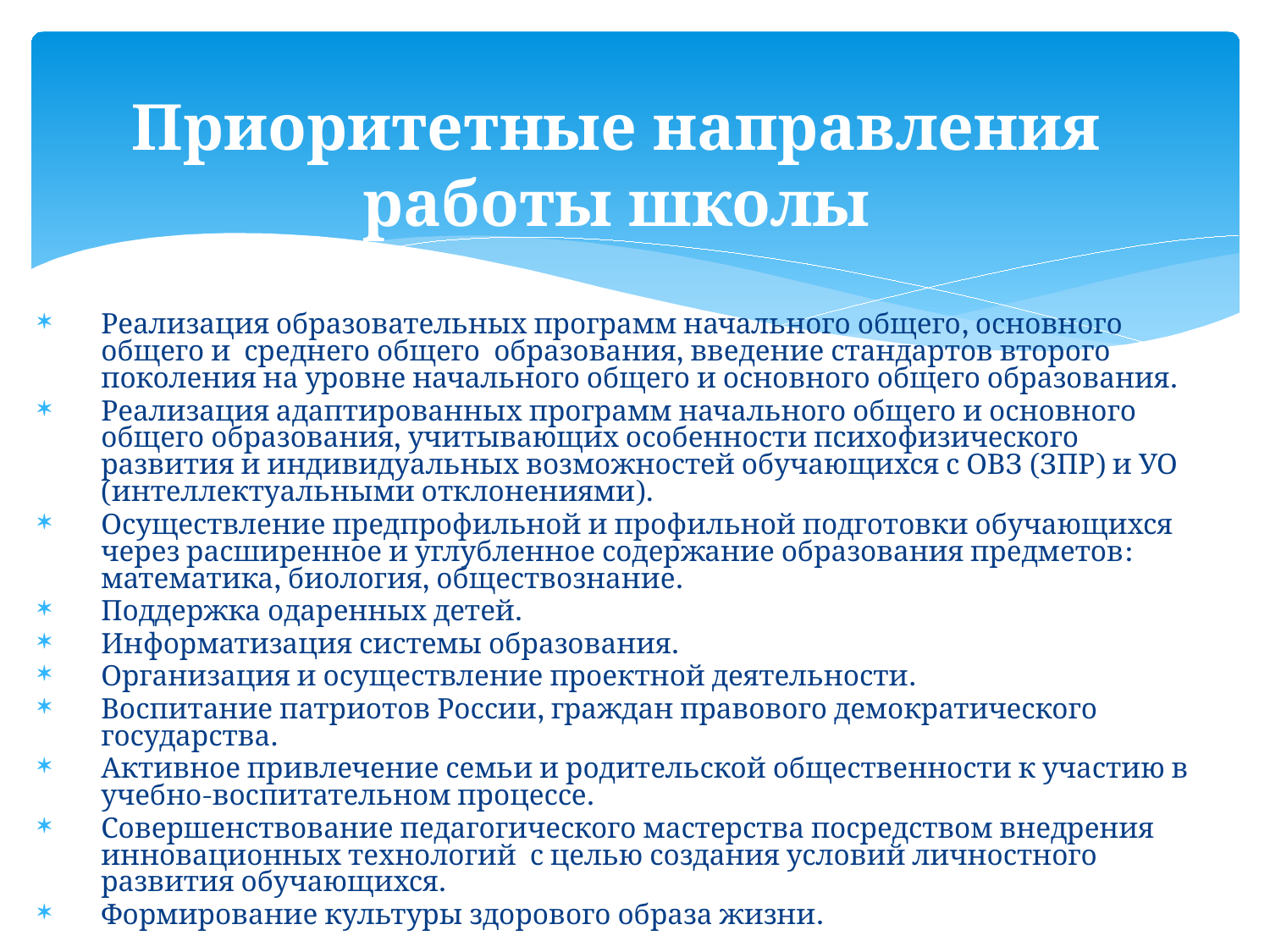

# Приоритетные направления работы школы
Реализация образовательных программ начального общего, основного общего и  среднего общего  образования, введение стандартов второго поколения на уровне начального общего и основного общего образования.
Реализация адаптированных программ начального общего и основного общего образования, учитывающих особенности психофизического развития и индивидуальных возможностей обучающихся с ОВЗ (ЗПР) и УО (интеллектуальными отклонениями).
Осуществление предпрофильной и профильной подготовки обучающихся через расширенное и углубленное содержание образования предметов: математика, биология, обществознание.
Поддержка одаренных детей.
Информатизация системы образования.
Организация и осуществление проектной деятельности.
Воспитание патриотов России, граждан правового демократического государства.
Активное привлечение семьи и родительской общественности к участию в учебно-воспитательном процессе.
Совершенствование педагогического мастерства посредством внедрения инновационных технологий  с целью создания условий личностного развития обучающихся.
Формирование культуры здорового образа жизни.